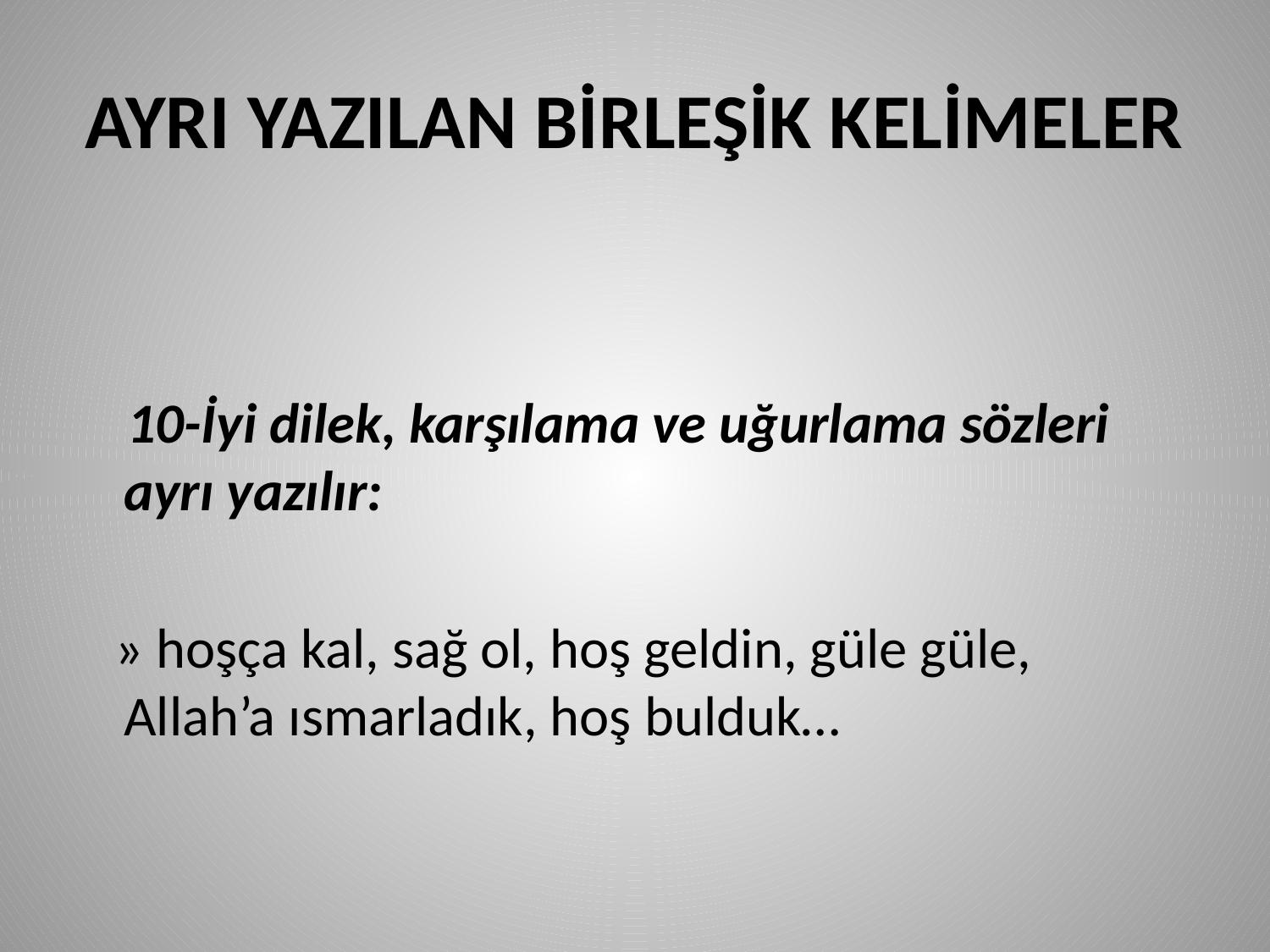

# AYRI YAZILAN BİRLEŞİK KELİMELER

    10-İyi dilek, karşılama ve uğurlama sözleri ayrı yazılır:

   » hoşça kal, sağ ol, hoş geldin, güle güle, Allah’a ısmarladık, hoş bulduk…